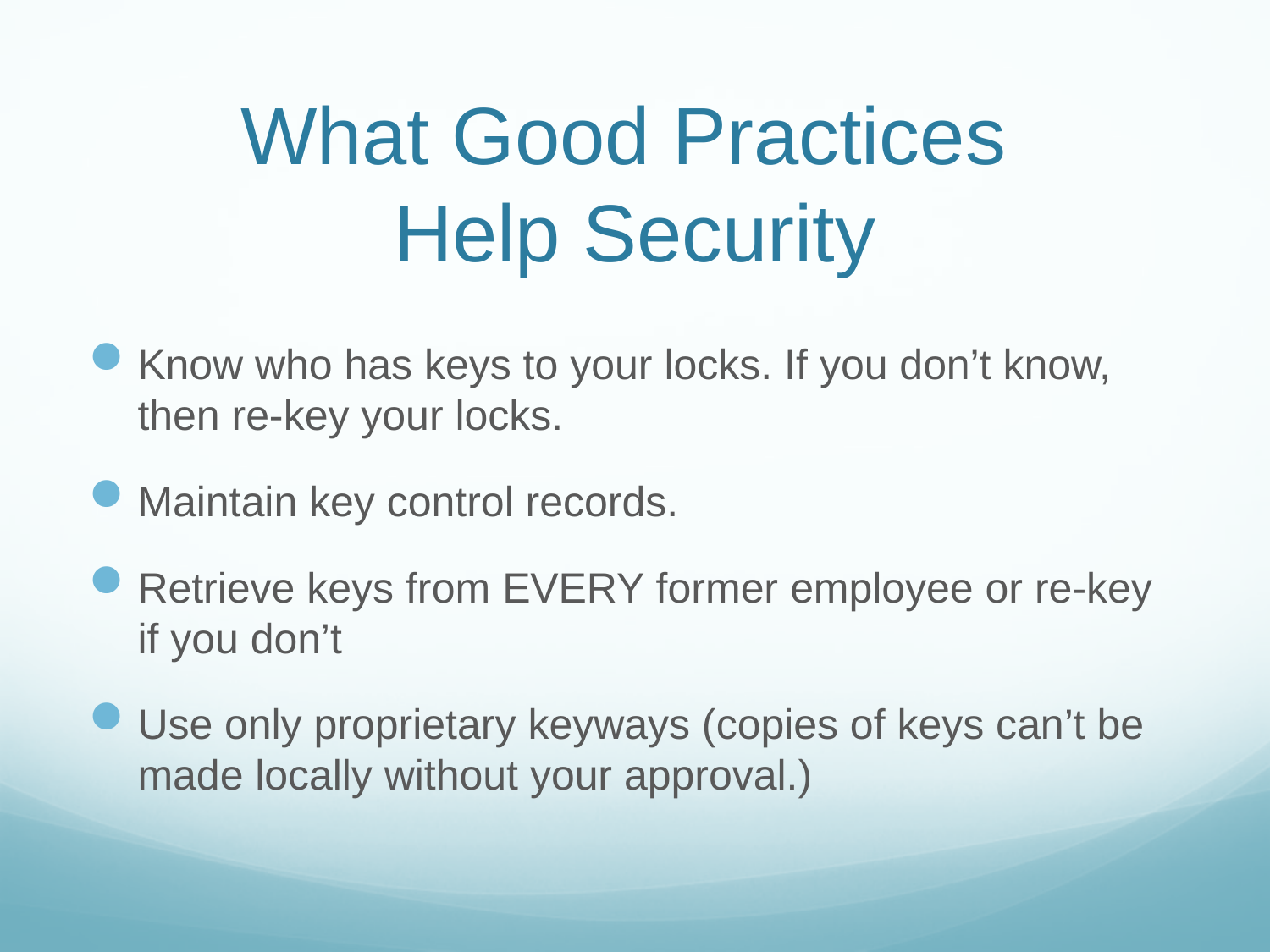

# What Good Practices Help Security
Know who has keys to your locks. If you don’t know, then re-key your locks.
Maintain key control records.
Retrieve keys from EVERY former employee or re-key if you don’t
Use only proprietary keyways (copies of keys can’t be made locally without your approval.)